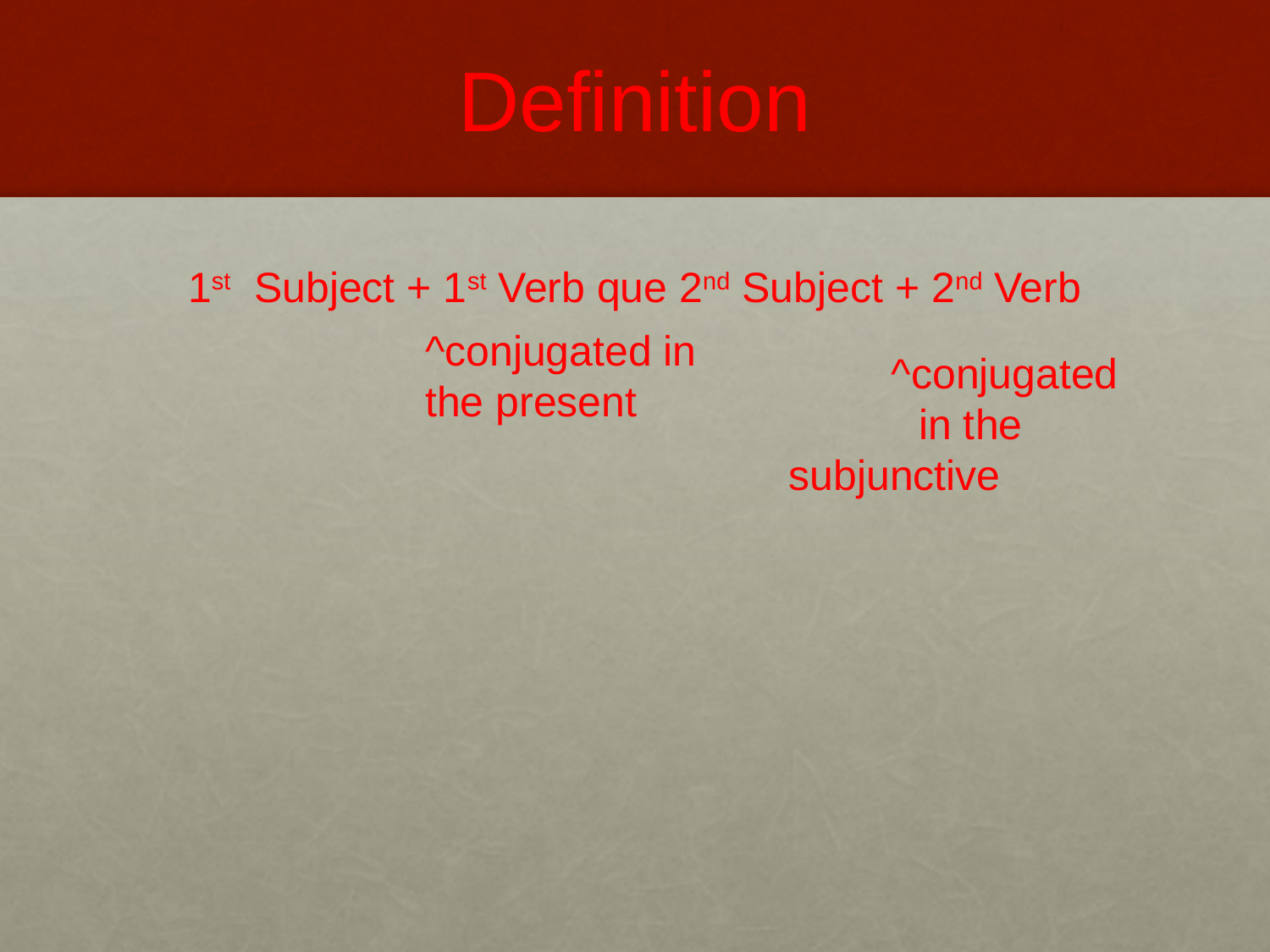

# Definition
1st  Subject + 1st Verb que 2nd Subject + 2nd Verb
                                                                 ^conjugated          			                                in the 				                     subjunctive
^conjugated in the present